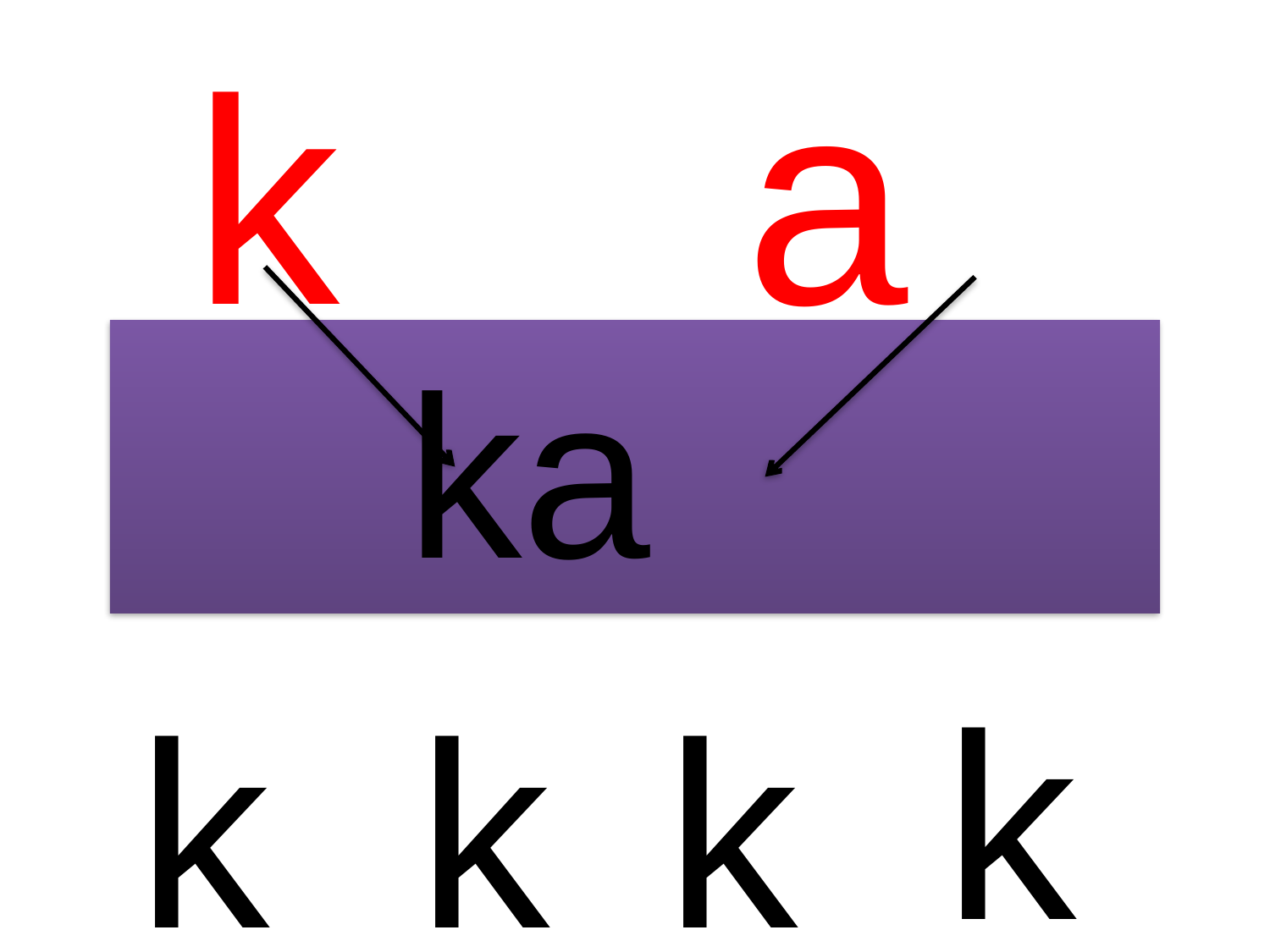

# k     a
                                                                                                                          ka
ka
ka
ka
ka